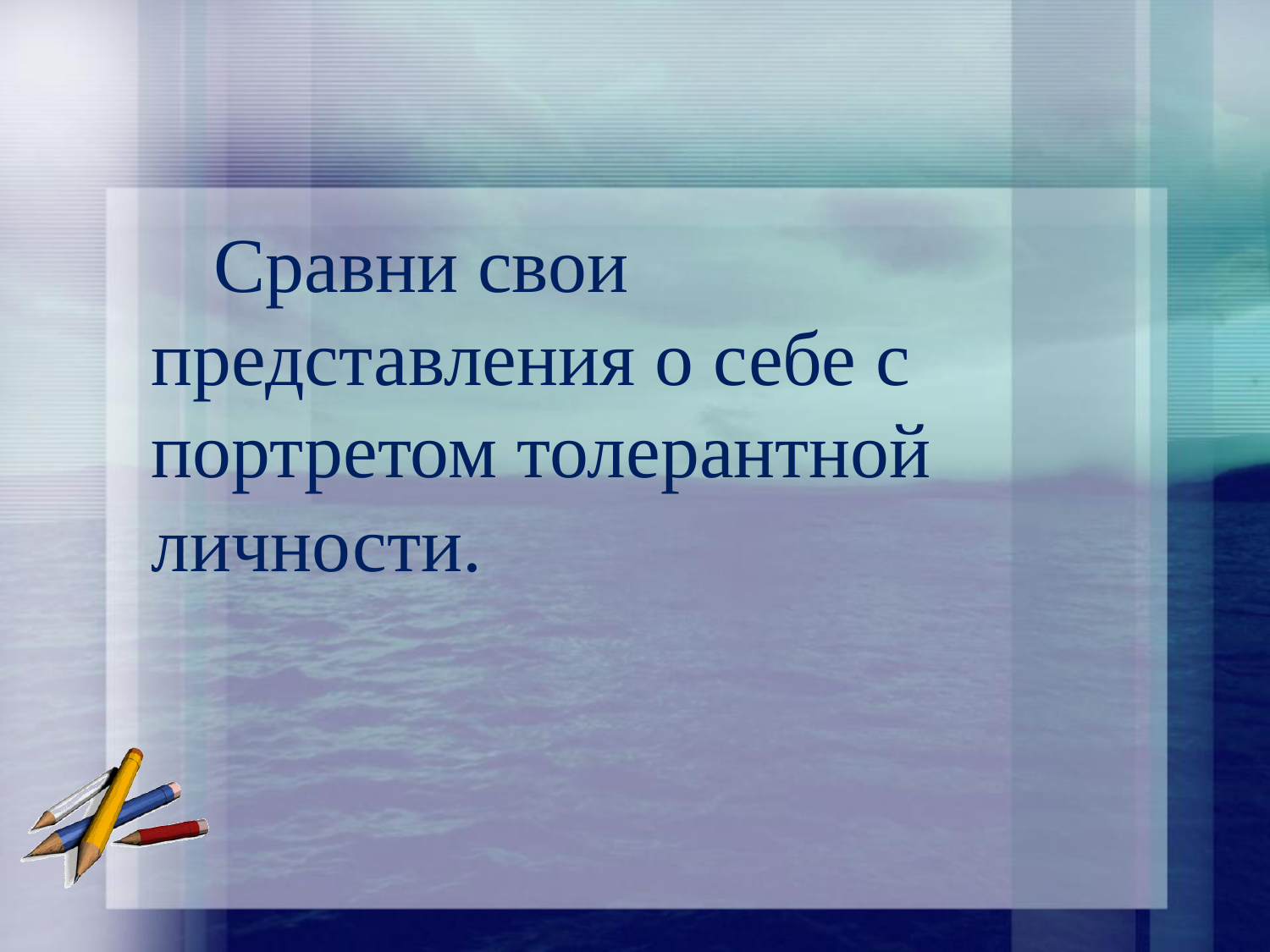

Сравни свои представления о себе с портретом толерантной личности.